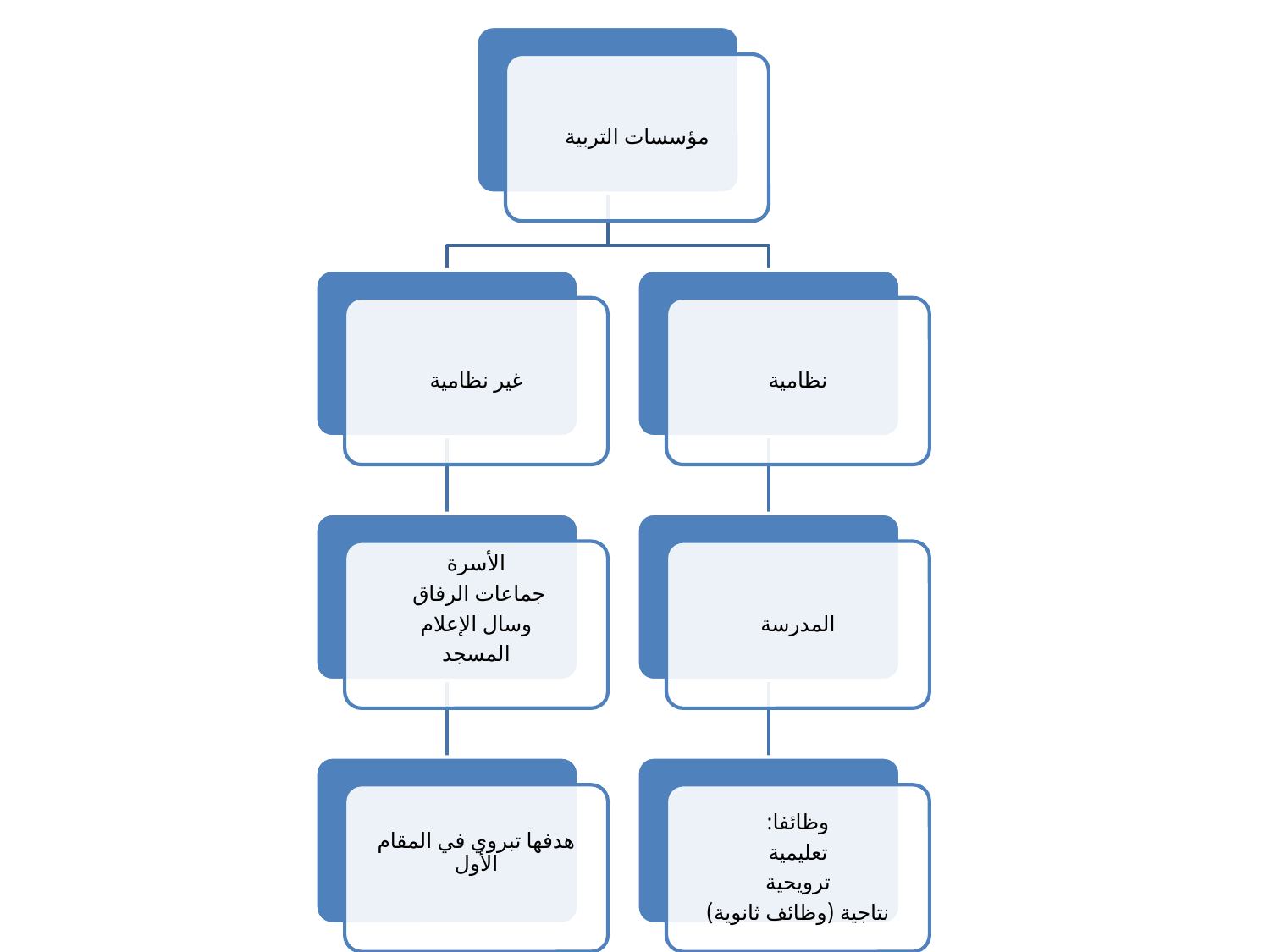

مؤسسات التربية
غير نظامية
الأسرة
جماعات الرفاق
وسال الإعلام
المسجد

هدفها تبروي في المقام الأول

نظامية
المدرسة
وظائفا:
تعليمية
ترويحية
نتاجية (وظائف ثانوية)
#